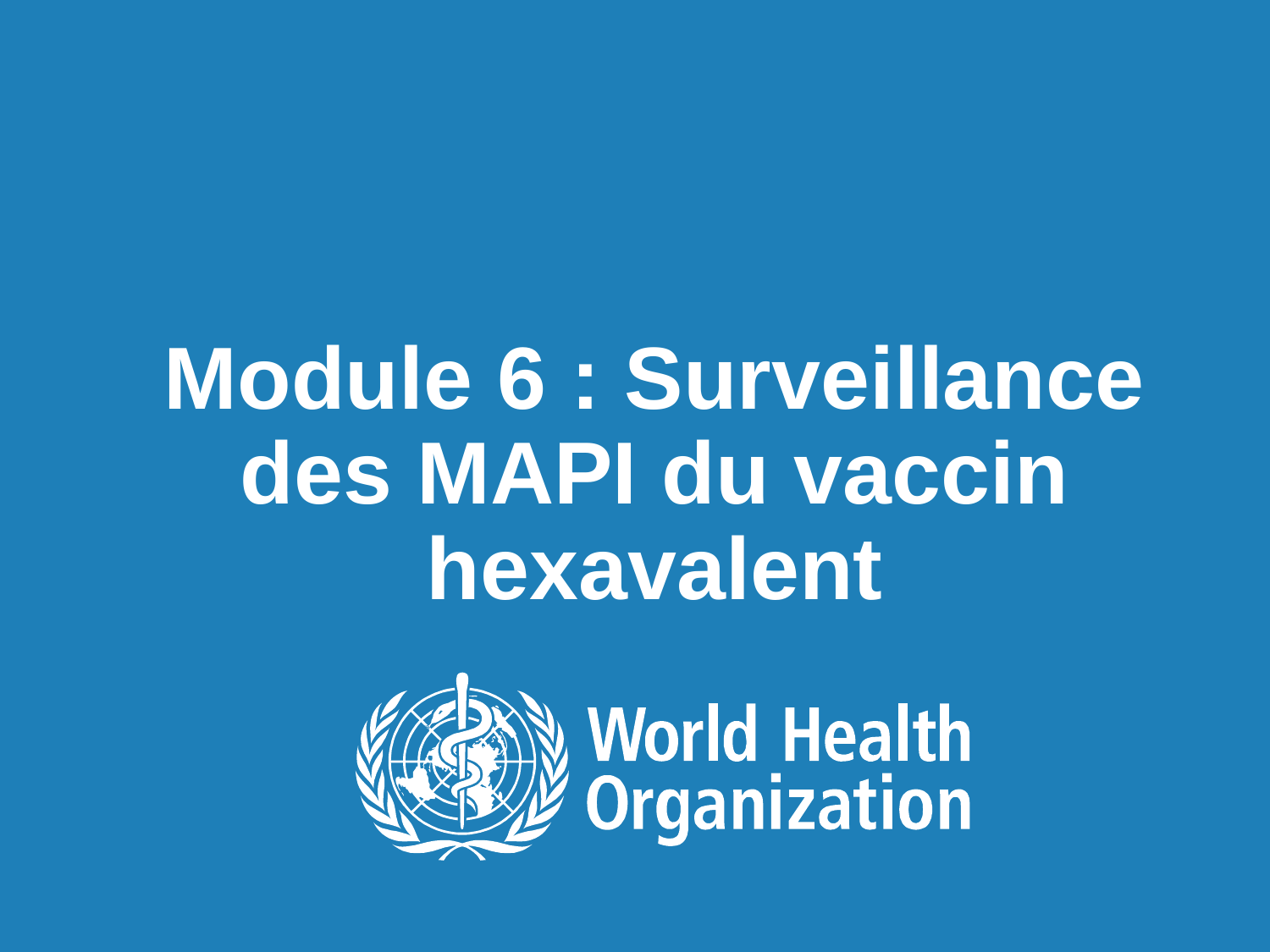

Module 6 : Surveillance des MAPI du vaccin hexavalent